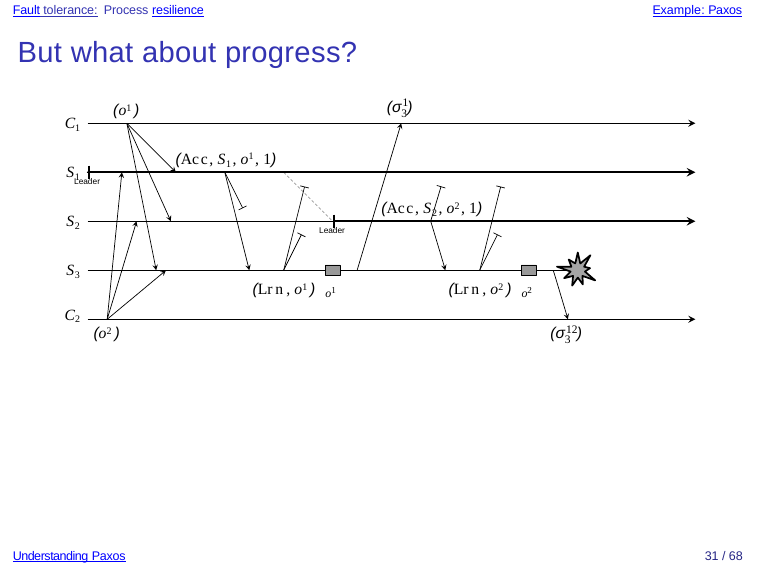

Fault tolerance: Process resilience
Example: Paxos
But what about progress?
1
(σ )
(o1 )
3
C1

(Acc, S1, o1, 1)
S1

Leader

(Acc, S2, o2, 1)
S2

Leader
S3

(Lrn, o2 )  o2
(Lrn, o1 )  o1
C2
(o2 )
12
(σ )
3
Understanding Paxos
31 / 68